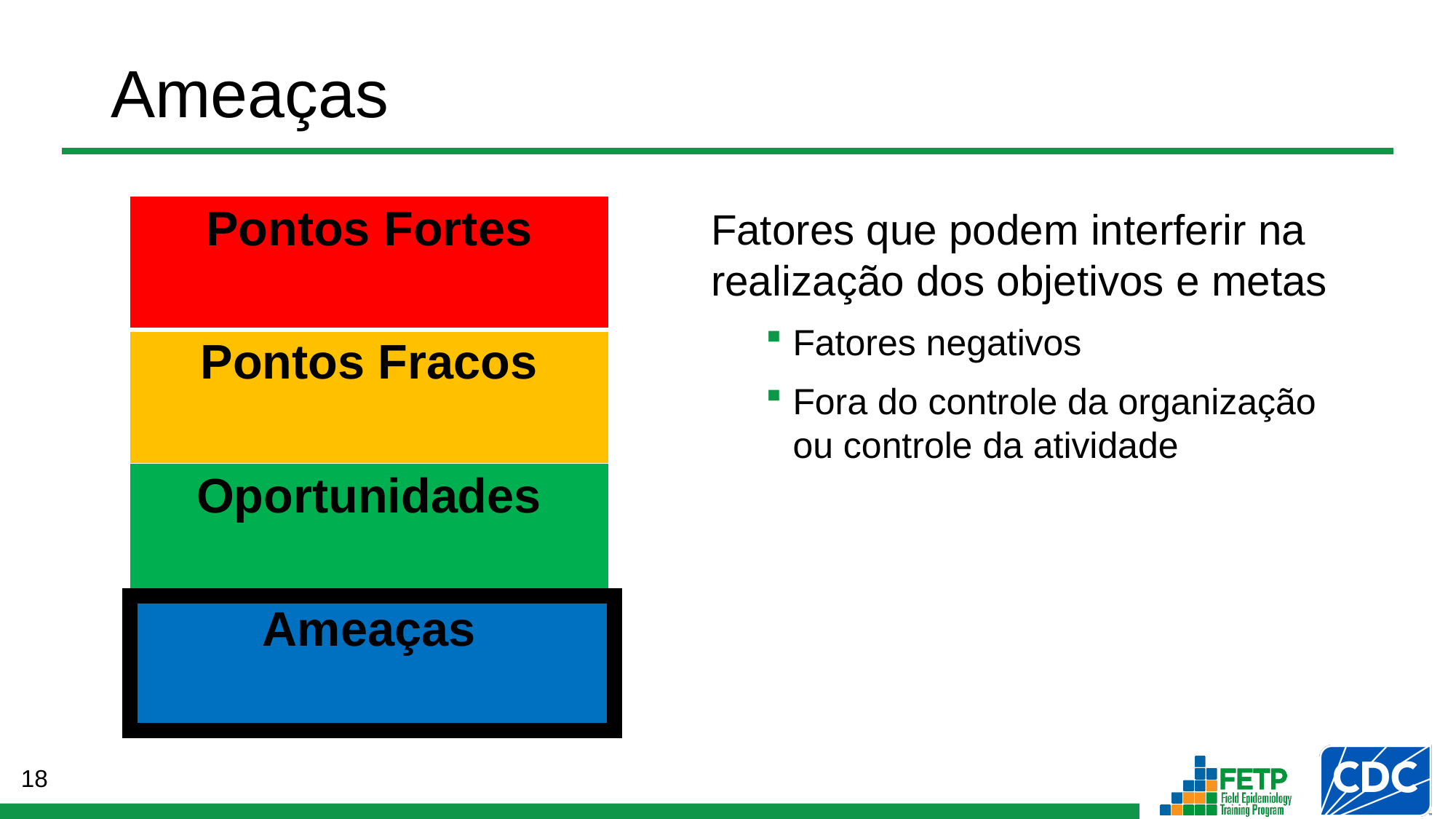

# Ameaças
| Pontos Fortes |
| --- |
| Pontos Fracos |
| Oportunidades |
| Ameaças |
Fatores que podem interferir na realização dos objetivos e metas
Fatores negativos
Fora do controle da organização ou controle da atividade